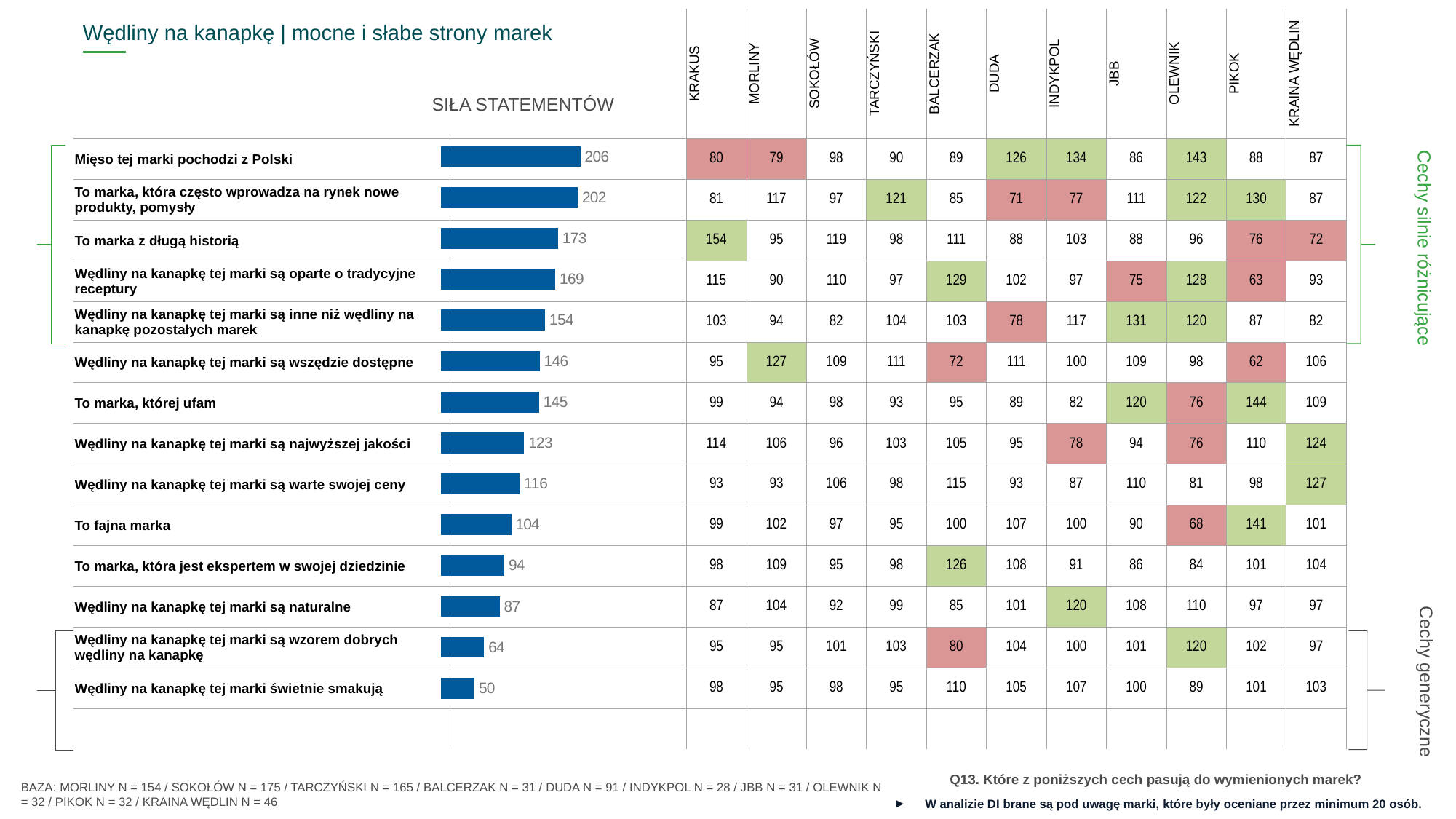

| ^TABDI^ | x | KRAKUS | MORLINY | SOKOŁÓW | TARCZYŃSKI | BALCERZAK | DUDA | INDYKPOL | JBB | OLEWNIK | PIKOK | KRAINA WĘDLIN |
| --- | --- | --- | --- | --- | --- | --- | --- | --- | --- | --- | --- | --- |
| Mięso tej marki pochodzi z Polski |  | 80 | 79 | 98 | 90 | 89 | 126 | 134 | 86 | 143 | 88 | 87 |
| To marka, która często wprowadza na rynek nowe produkty, pomysły |  | 81 | 117 | 97 | 121 | 85 | 71 | 77 | 111 | 122 | 130 | 87 |
| To marka z długą historią |  | 154 | 95 | 119 | 98 | 111 | 88 | 103 | 88 | 96 | 76 | 72 |
| Wędliny na kanapkę tej marki są oparte o tradycyjne receptury |  | 115 | 90 | 110 | 97 | 129 | 102 | 97 | 75 | 128 | 63 | 93 |
| Wędliny na kanapkę tej marki są inne niż wędliny na kanapkę pozostałych marek |  | 103 | 94 | 82 | 104 | 103 | 78 | 117 | 131 | 120 | 87 | 82 |
| Wędliny na kanapkę tej marki są wszędzie dostępne |  | 95 | 127 | 109 | 111 | 72 | 111 | 100 | 109 | 98 | 62 | 106 |
| To marka, której ufam |  | 99 | 94 | 98 | 93 | 95 | 89 | 82 | 120 | 76 | 144 | 109 |
| Wędliny na kanapkę tej marki są najwyższej jakości |  | 114 | 106 | 96 | 103 | 105 | 95 | 78 | 94 | 76 | 110 | 124 |
| Wędliny na kanapkę tej marki są warte swojej ceny |  | 93 | 93 | 106 | 98 | 115 | 93 | 87 | 110 | 81 | 98 | 127 |
| To fajna marka |  | 99 | 102 | 97 | 95 | 100 | 107 | 100 | 90 | 68 | 141 | 101 |
| To marka, która jest ekspertem w swojej dziedzinie |  | 98 | 109 | 95 | 98 | 126 | 108 | 91 | 86 | 84 | 101 | 104 |
| Wędliny na kanapkę tej marki są naturalne |  | 87 | 104 | 92 | 99 | 85 | 101 | 120 | 108 | 110 | 97 | 97 |
| Wędliny na kanapkę tej marki są wzorem dobrych wędliny na kanapkę |  | 95 | 95 | 101 | 103 | 80 | 104 | 100 | 101 | 120 | 102 | 97 |
| Wędliny na kanapkę tej marki świetnie smakują |  | 98 | 95 | 98 | 95 | 110 | 105 | 107 | 100 | 89 | 101 | 103 |
|  |  |  |  |  |  |  |  |  |  |  |  |  |

Wędliny na kanapkę | mocne i słabe strony marek
SIŁA STATEMENTÓW

### Chart

| Category | Seria 1 |
|---|---|
|  | 206.0 |
|  | 202.0 |
|  | 173.0 |
|  | 169.0 |
|  | 154.0 |
|  | 146.0 |
|  | 145.0 |
|  | 123.0 |
|  | 116.0 |
|  | 104.0 |
|  | 94.0 |
|  | 87.0 |
|  | 64.0 |
|  | 50.0 |
|  | None |

Cechy silnie różnicujące

Cechy generyczne
Q13. Które z poniższych cech pasują do wymienionych marek?

BAZA: MORLINY N = 154 / SOKOŁÓW N = 175 / TARCZYŃSKI N = 165 / BALCERZAK N = 31 / DUDA N = 91 / INDYKPOL N = 28 / JBB N = 31 / OLEWNIK N = 32 / PIKOK N = 32 / KRAINA WĘDLIN N = 46
W analizie DI brane są pod uwagę marki, które były oceniane przez minimum 20 osób.